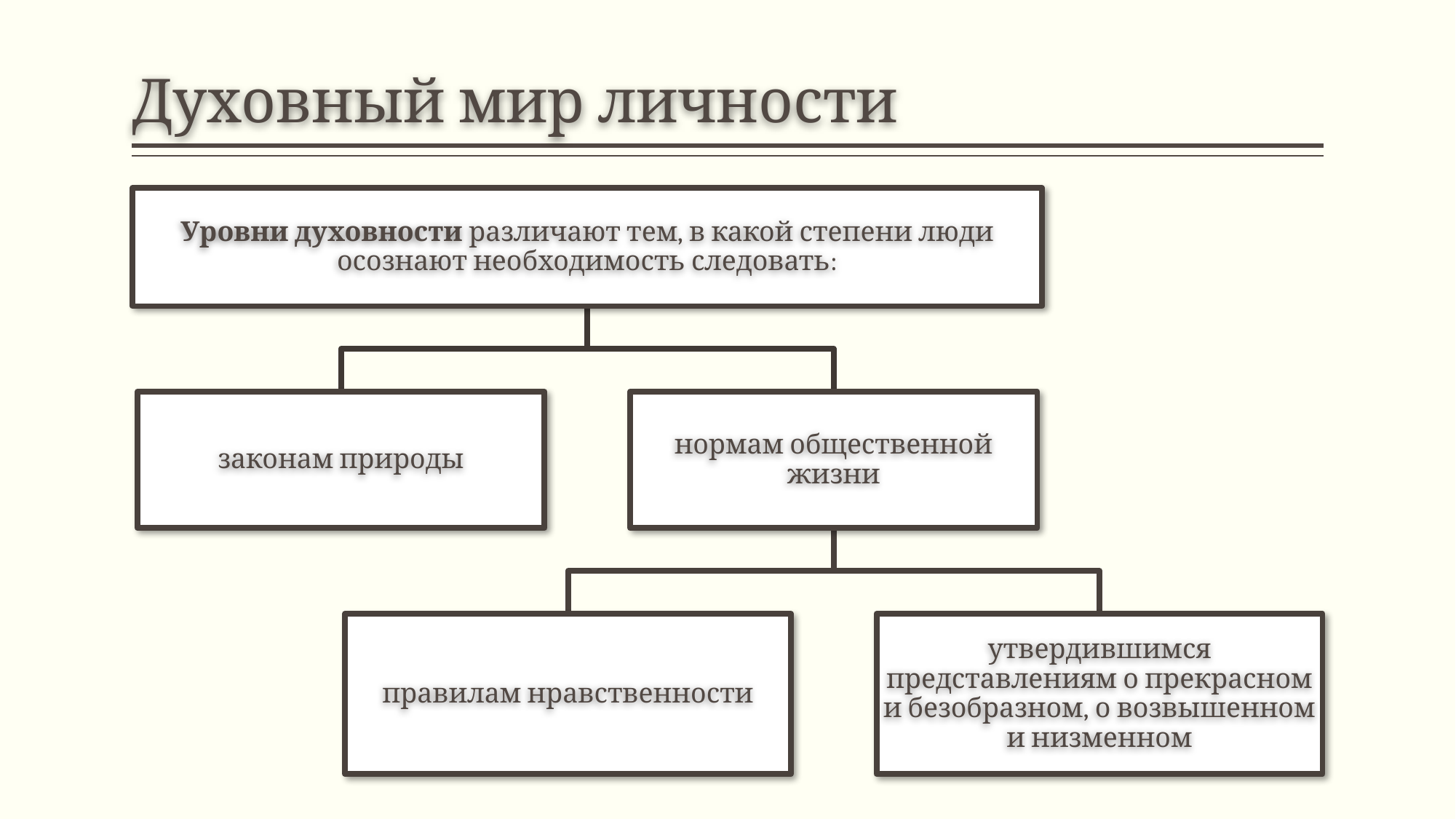

# Духовный мир личности

Уровни духовности различают тем, в какой степени люди осознают необходимость следовать:

законам природы

нормам общественной жизни

правилам нравственности

утвердившимся представлениям о прекрасном и безобразном, о возвышенном и низменном